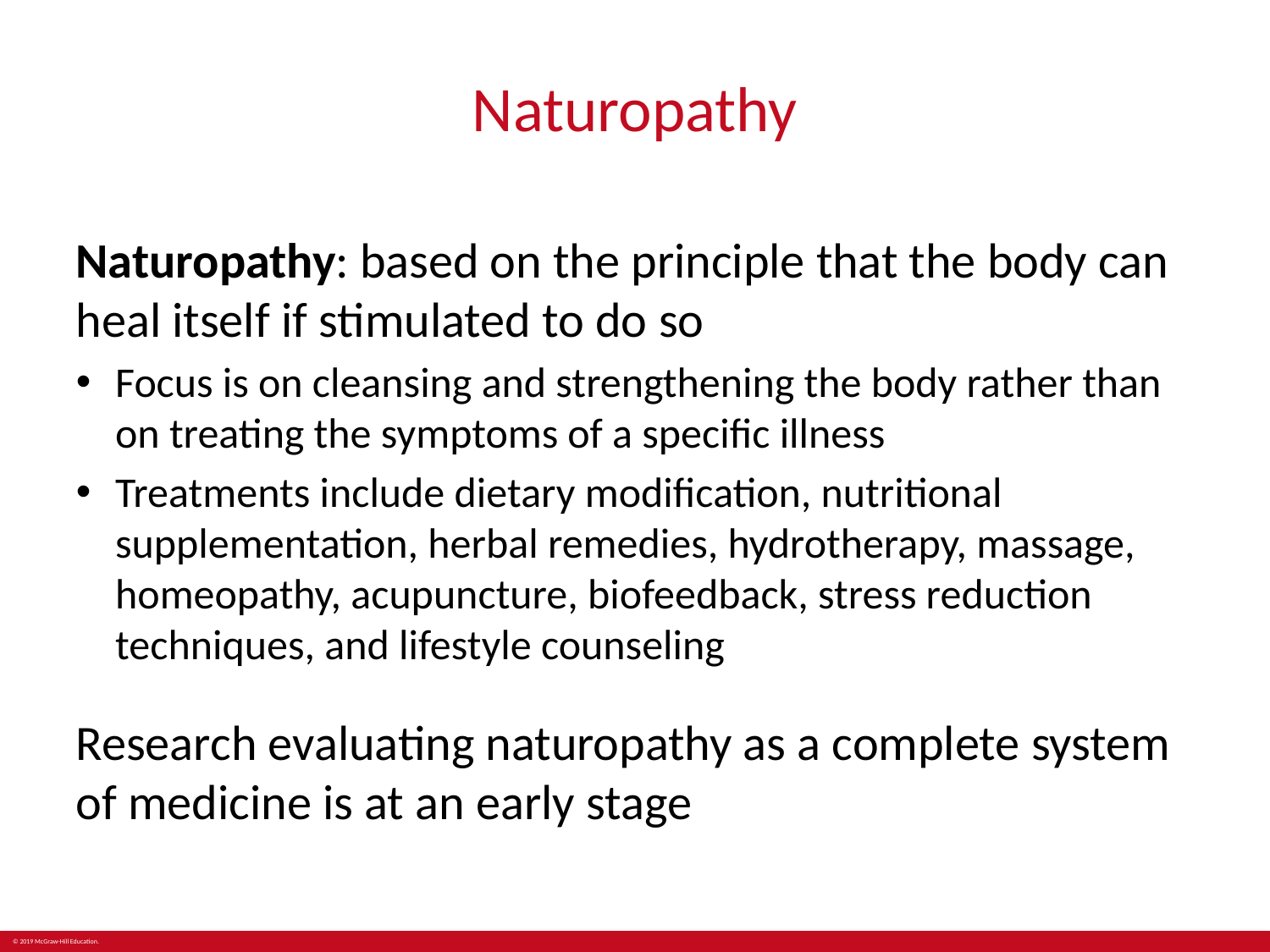

# Naturopathy
Naturopathy: based on the principle that the body can heal itself if stimulated to do so
Focus is on cleansing and strengthening the body rather than on treating the symptoms of a specific illness
Treatments include dietary modification, nutritional supplementation, herbal remedies, hydrotherapy, massage, homeopathy, acupuncture, biofeedback, stress reduction techniques, and lifestyle counseling
Research evaluating naturopathy as a complete system of medicine is at an early stage